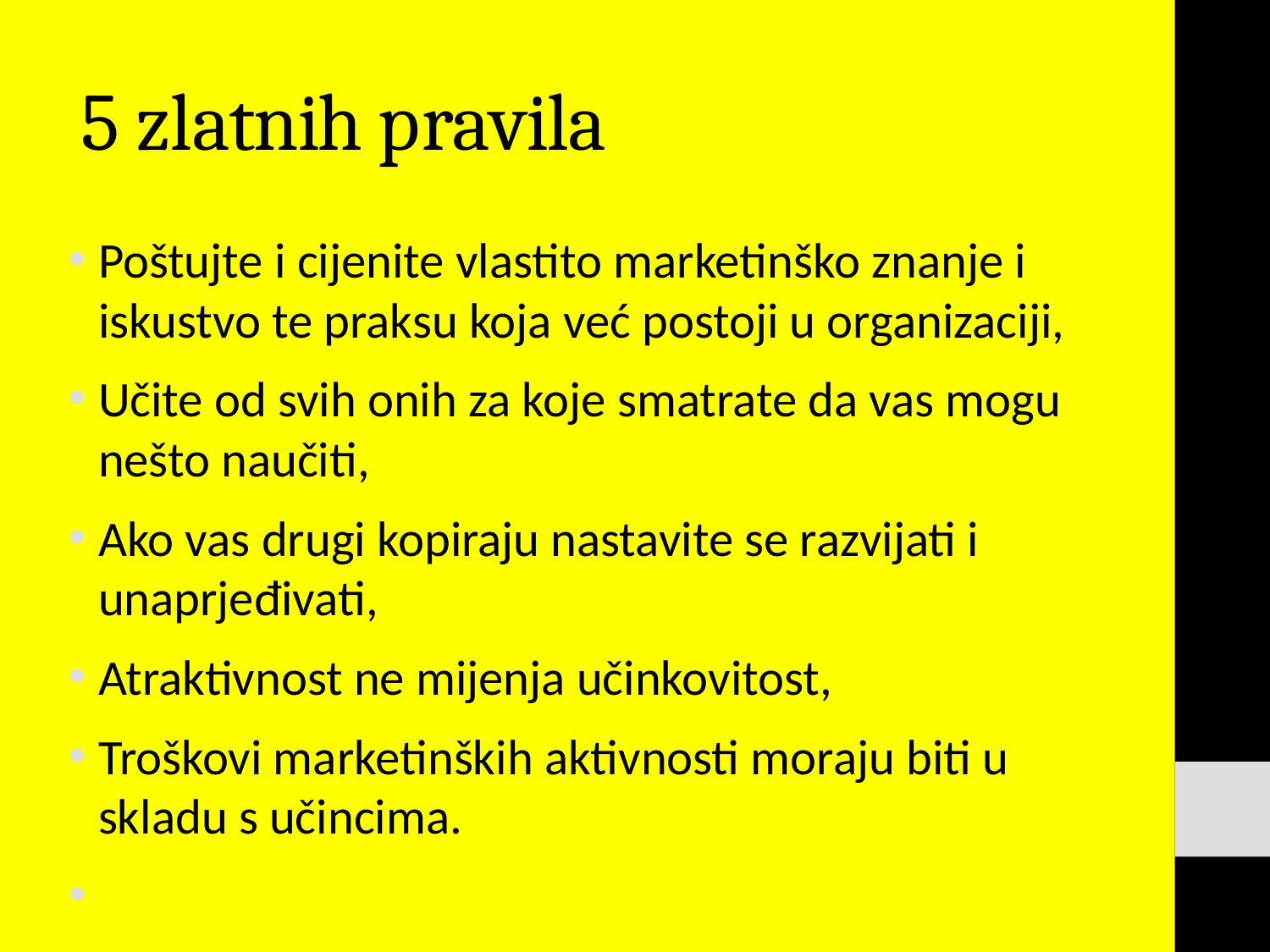

# 5 zlatnih pravila
Poštujte i cijenite vlastito marketinško znanje i iskustvo te praksu koja već postoji u organizaciji,
Učite od svih onih za koje smatrate da vas mogu nešto naučiti,
Ako vas drugi kopiraju nastavite se razvijati i unaprjeđivati,
Atraktivnost ne mijenja učinkovitost,
Troškovi marketinških aktivnosti moraju biti u skladu s učincima.